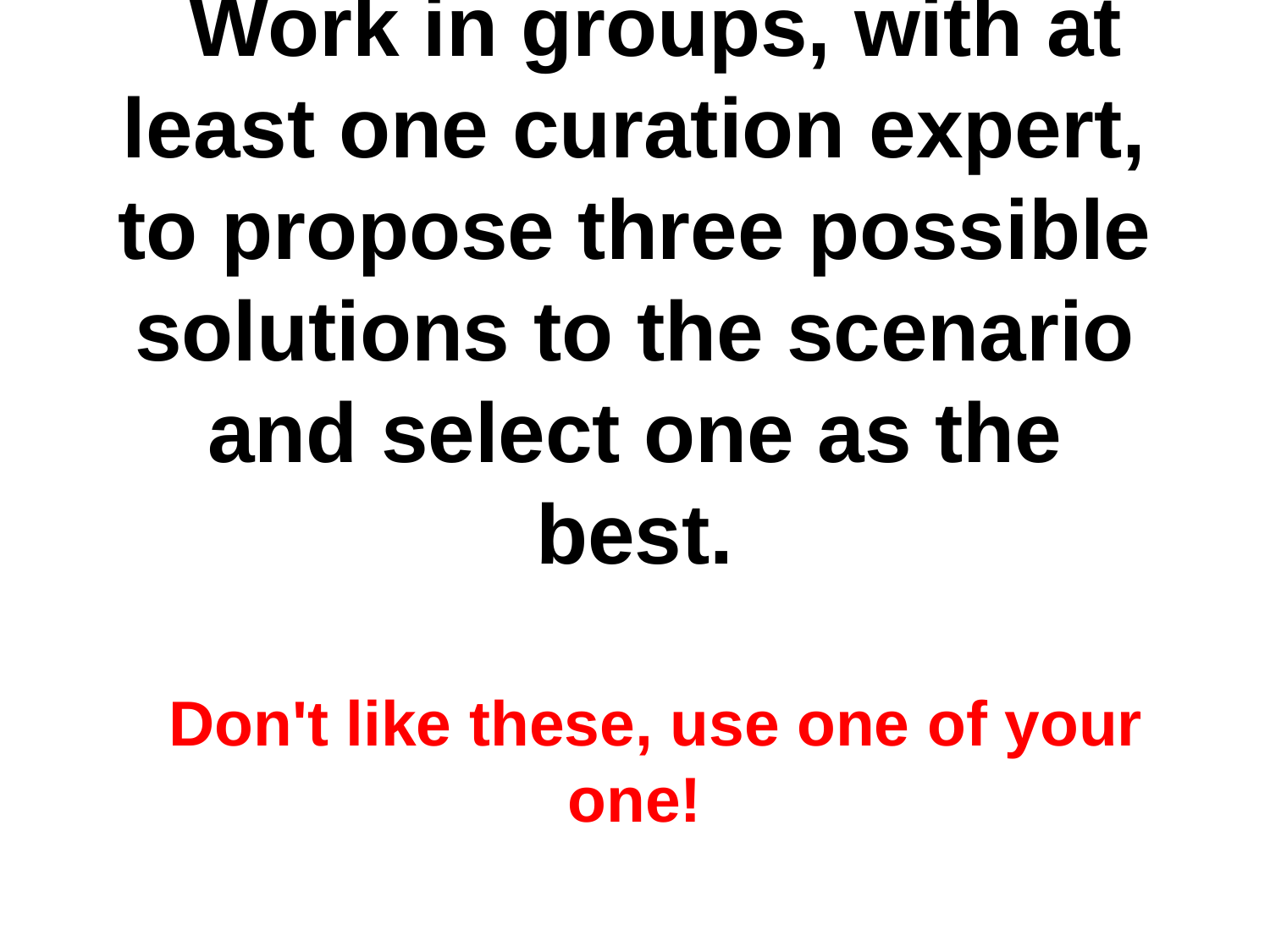

# Work in groups, with at least one curation expert, to propose three possible solutions to the scenario and select one as the best.

Don't like these, use one of your one!